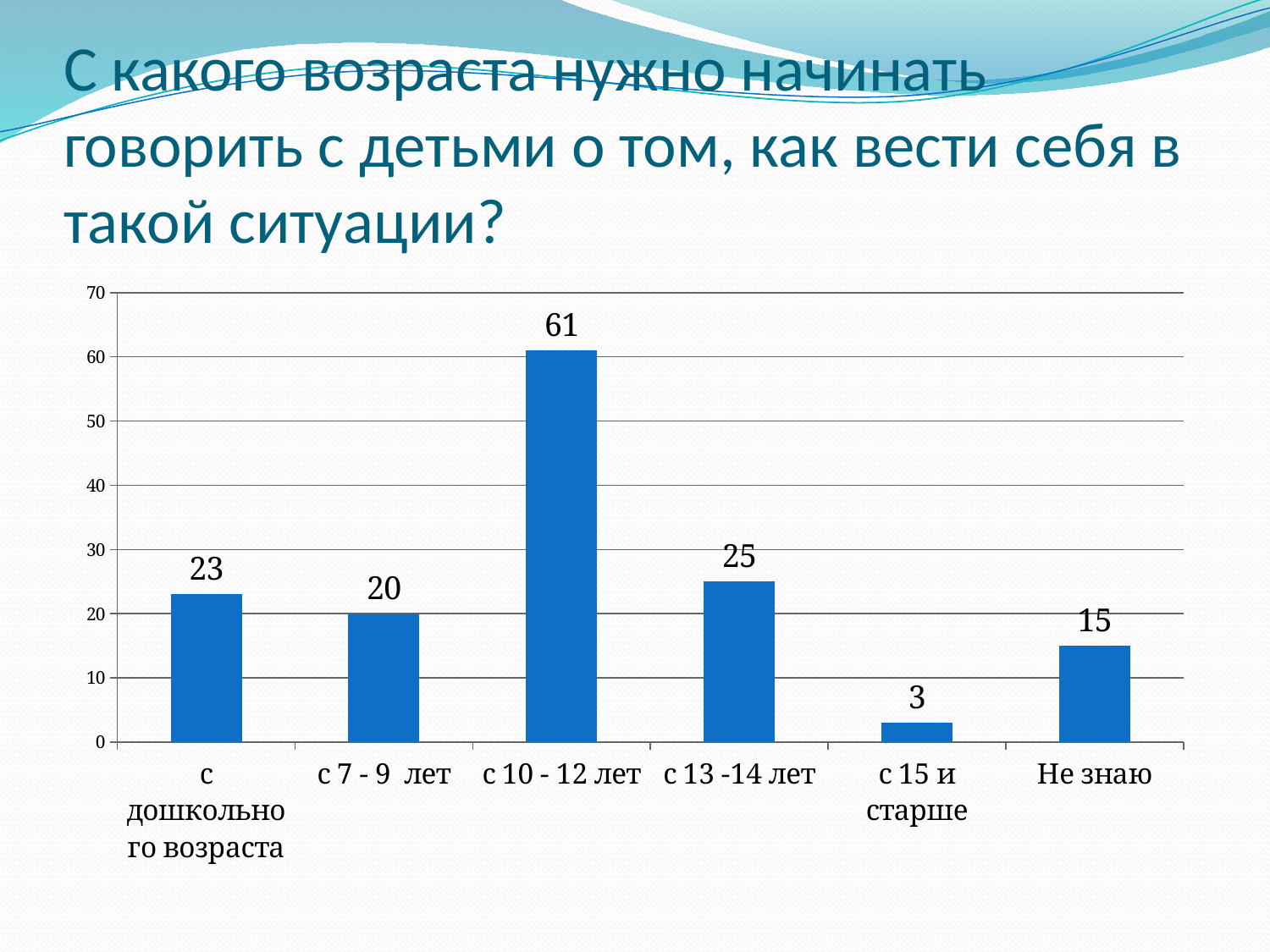

# С какого возраста нужно начинать говорить с детьми о том, как вести себя в такой ситуации?

### Chart

| Category |  |
|---|---|
| с дошкольного возраста | 23.0 |
| с 7 - 9  лет | 20.0 |
| с 10 - 12 лет | 61.0 |
| с 13 -14 лет | 25.0 |
| с 15 и старше | 3.0 |
| Не знаю | 15.0 |